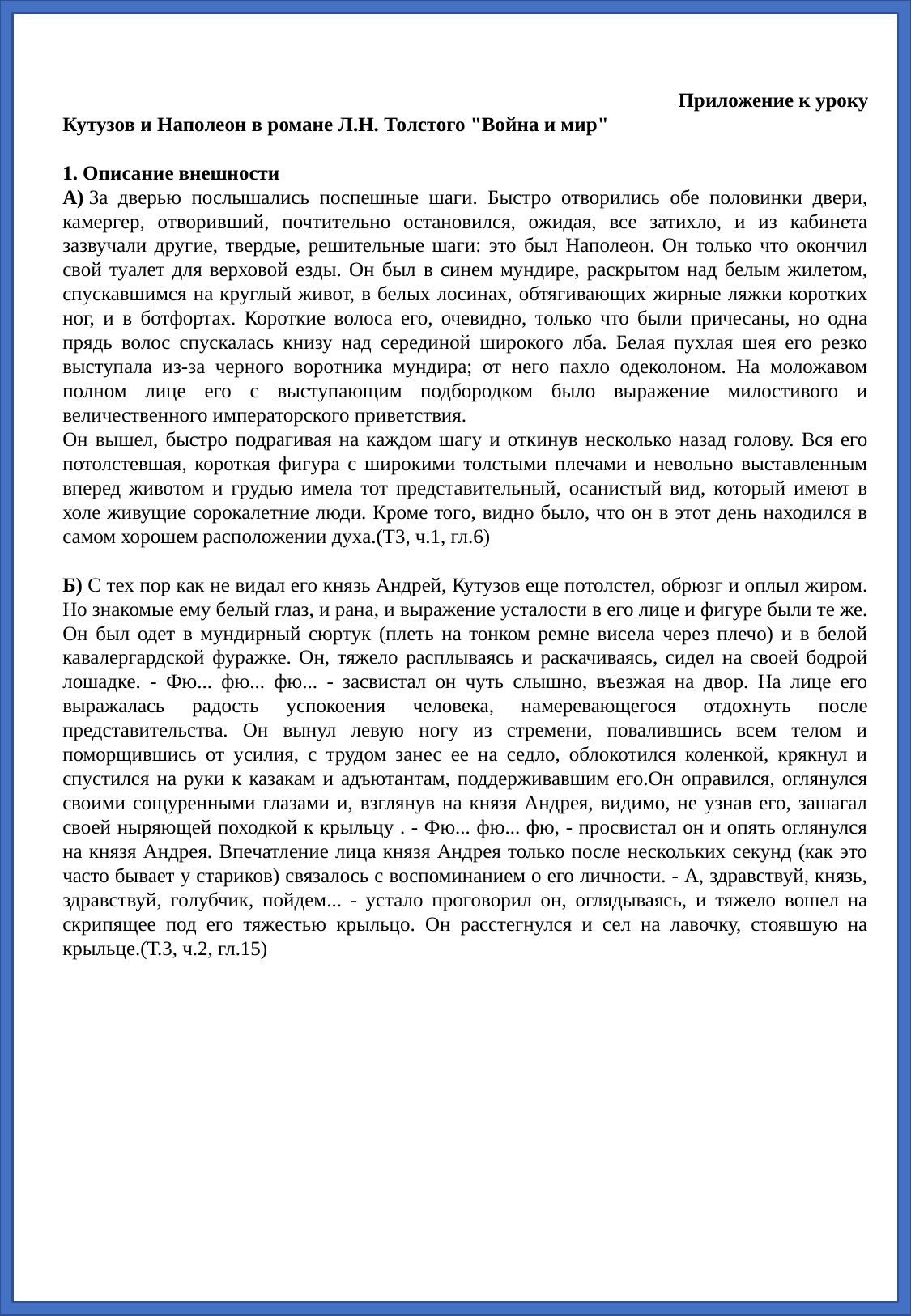

Приложение к уроку
Кутузов и Наполеон в романе Л.Н. Толстого "Война и мир"

1. Описание внешности
А) За дверью послышались поспешные шаги. Быстро отворились обе половинки двери, камергер, отворивший, почтительно остановился, ожидая, все затихло, и из кабинета зазвучали другие, твердые, решительные шаги: это был Наполеон. Он только что окончил свой туалет для верховой езды. Он был в синем мундире, раскрытом над белым жилетом, спускавшимся на круглый живот, в белых лосинах, обтягивающих жирные ляжки коротких ног, и в ботфортах. Короткие волоса его, очевидно, только что были причесаны, но одна прядь волос спускалась книзу над серединой широкого лба. Белая пухлая шея его резко выступала из-за черного воротника мундира; от него пахло одеколоном. На моложавом полном лице его с выступающим подбородком было выражение милостивого и величественного императорского приветствия.
Он вышел, быстро подрагивая на каждом шагу и откинув несколько назад голову. Вся его потолстевшая, короткая фигура с широкими толстыми плечами и невольно выставленным вперед животом и грудью имела тот представительный, осанистый вид, который имеют в холе живущие сорокалетние люди. Кроме того, видно было, что он в этот день находился в самом хорошем расположении духа.(Т3, ч.1, гл.6)

Б) С тех пор как не видал его князь Андрей, Кутузов еще потолстел, обрюзг и оплыл жиром. Но знакомые ему белый глаз, и рана, и выражение усталости в его лице и фигуре были те же. Он был одет в мундирный сюртук (плеть на тонком ремне висела через плечо) и в белой кавалергардской фуражке. Он, тяжело расплываясь и раскачиваясь, сидел на своей бодрой лошадке. - Фю... фю... фю... - засвистал он чуть слышно, въезжая на двор. На лице его выражалась радость успокоения человека, намеревающегося отдохнуть после представительства. Он вынул левую ногу из стремени, повалившись всем телом и поморщившись от усилия, с трудом занес ее на седло, облокотился коленкой, крякнул и спустился на руки к казакам и адъютантам, поддерживавшим его.Он оправился, оглянулся своими сощуренными глазами и, взглянув на князя Андрея, видимо, не узнав его, зашагал своей ныряющей походкой к крыльцу . - Фю... фю... фю, - просвистал он и опять оглянулся на князя Андрея. Впечатление лица князя Андрея только после нескольких секунд (как это часто бывает у стариков) связалось с воспоминанием о его личности. - А, здравствуй, князь, здравствуй, голубчик, пойдем... - устало проговорил он, оглядываясь, и тяжело вошел на скрипящее под его тяжестью крыльцо. Он расстегнулся и сел на лавочку, стоявшую на крыльце.(Т.3, ч.2, гл.15)